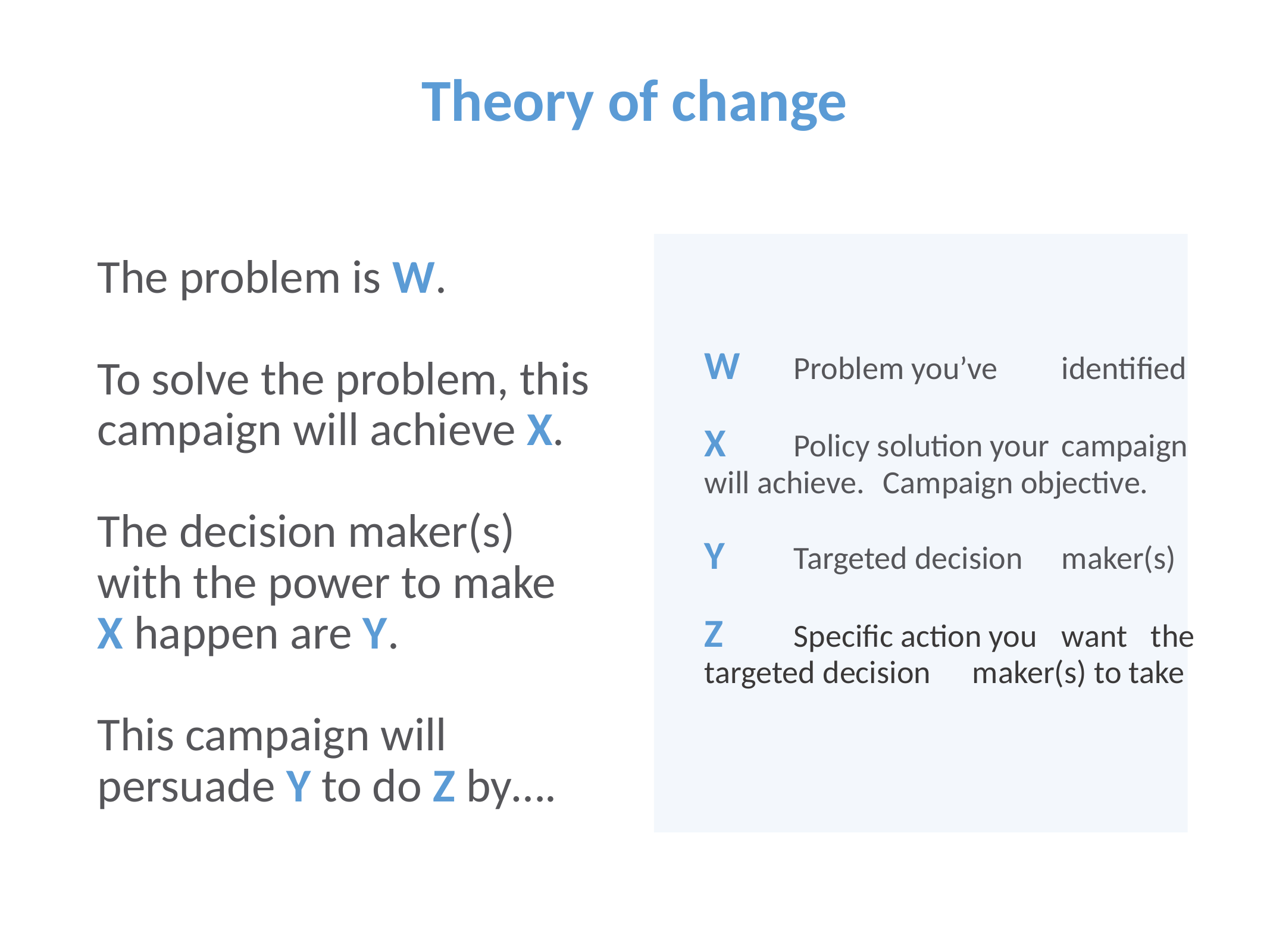

Theory of change
W	Problem you’ve 	identified

X	Policy solution your 	campaign will achieve. 	Campaign objective.

Y	Targeted decision 	maker(s)

Z	Specific action you 	want 	the targeted decision 	maker(s) to take
The problem is W.

To solve the problem, this campaign will achieve X.

The decision maker(s) with the power to make X happen are Y.

This campaign will persuade Y to do Z by….